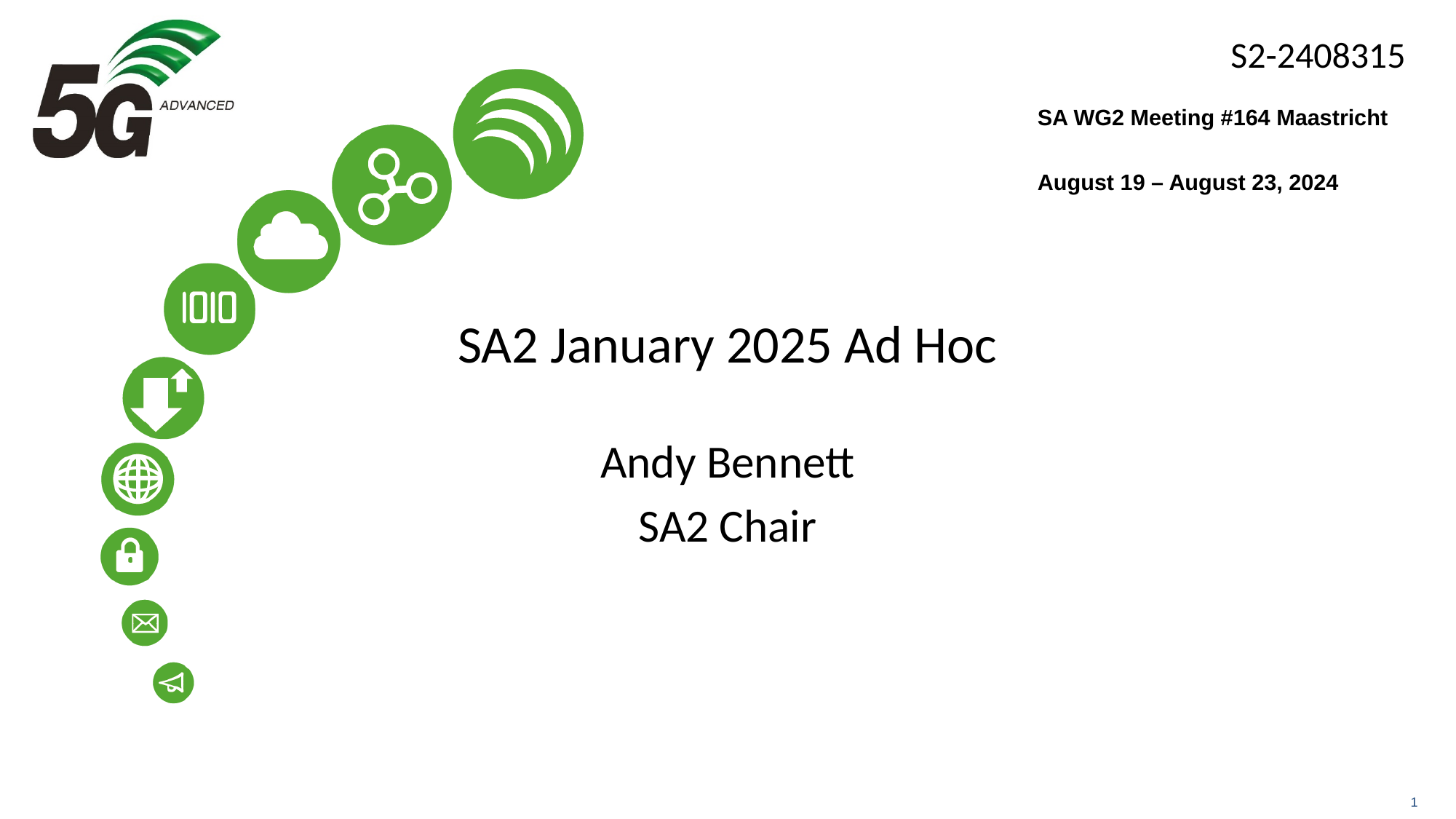

SA WG2 Meeting #164 Maastricht
August 19 – August 23, 2024
# SA2 January 2025 Ad Hoc
Andy Bennett
SA2 Chair